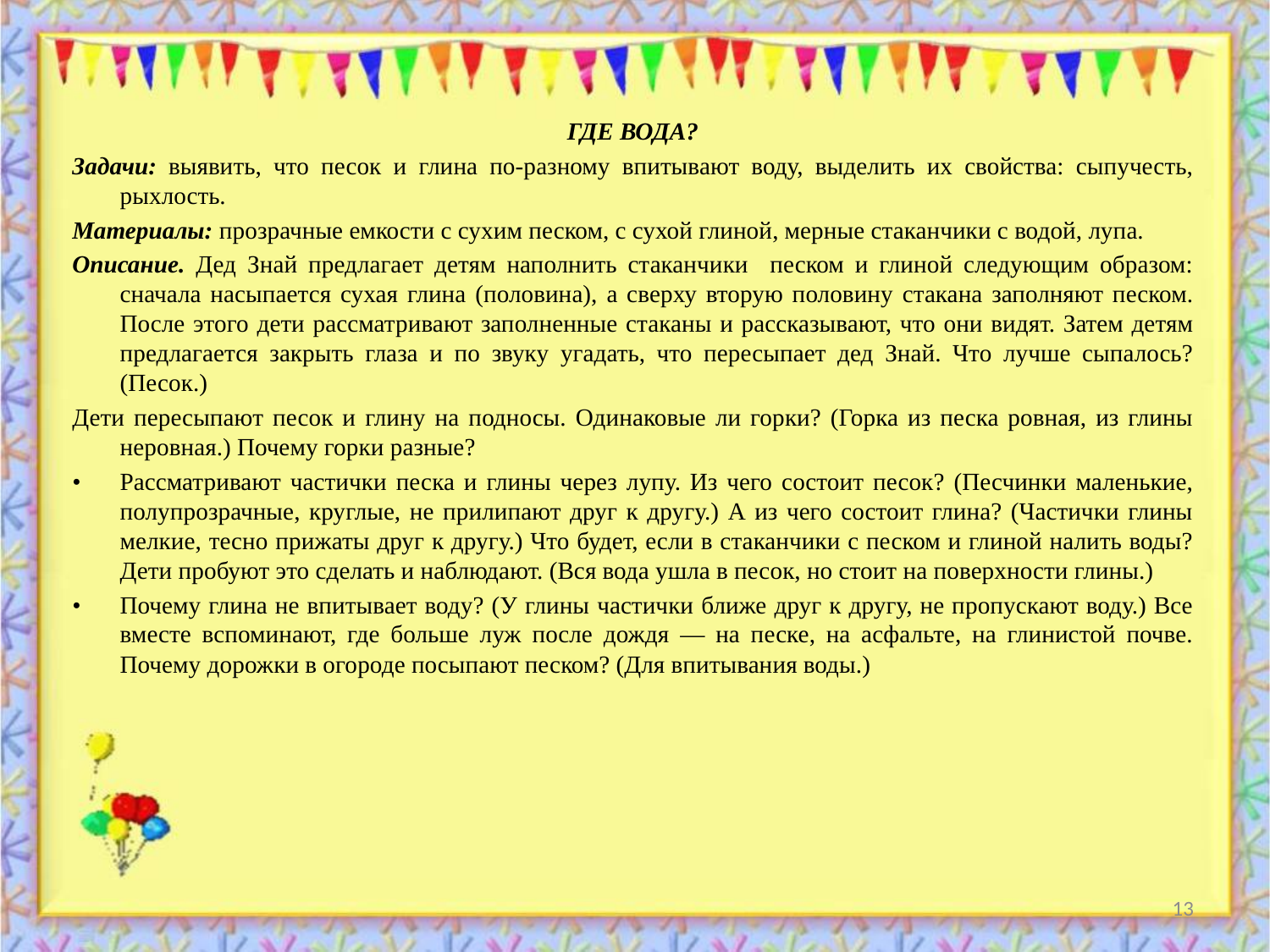

ГДЕ ВОДА?
Задачи: выявить, что песок и глина по-разному впитывают воду, выделить их свойства: сыпучесть, рыхлость.
Материалы: прозрачные емкости с сухим песком, с сухой глиной, мерные стаканчики с водой, лупа.
Описание. Дед Знай предлагает детям наполнить стаканчики  песком и глиной следующим образом: сначала насыпается сухая глина (половина), а сверху вторую половину стакана заполняют песком. После этого дети рассматривают заполненные стаканы и рассказывают, что они видят. Затем детям предлагается закрыть глаза и по звуку угадать, что пересыпает дед Знай. Что лучше сыпалось? (Песок.)
Дети пересыпают песок и глину на подносы. Одинаковые ли горки? (Горка из песка ровная, из глины неровная.) Почему горки разные?
•	Рассматривают частички песка и глины через лупу. Из чего состоит песок? (Песчинки маленькие, полупрозрачные, круглые, не прилипают друг к другу.) А из чего состоит глина? (Частички глины мелкие, тесно прижаты друг к другу.) Что будет, если в стаканчики с песком и глиной налить воды? Дети пробуют это сделать и наблюдают. (Вся вода ушла в песок, но стоит на поверхности глины.)
•	Почему глина не впитывает воду? (У глины частички ближе друг к другу, не пропускают воду.) Все вместе вспоминают, где больше луж после дождя — на песке, на асфальте, на глинистой почве. Почему дорожки в огороде посыпают песком? (Для впитывания воды.)

13